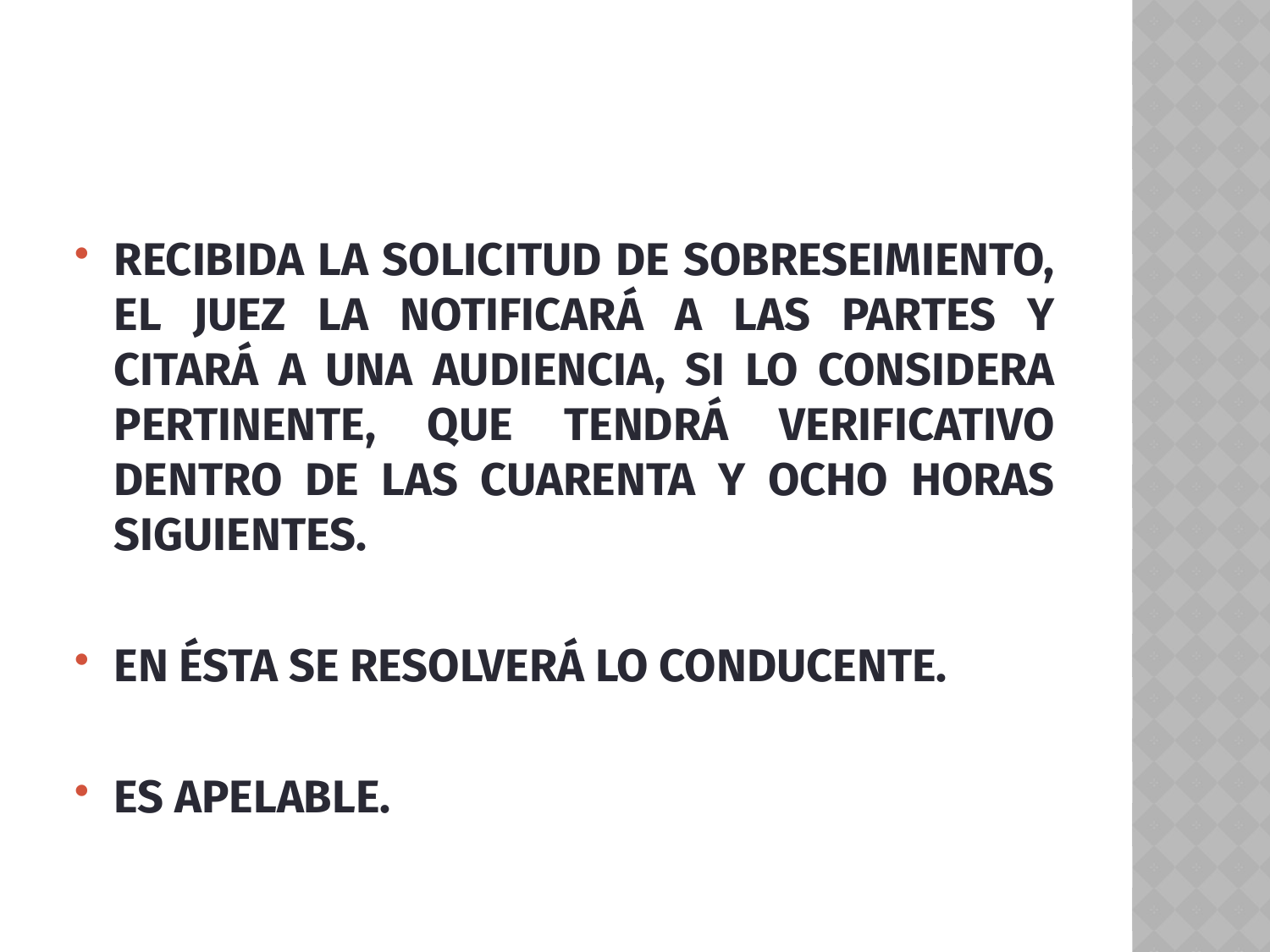

#
RECIBIDA LA SOLICITUD DE SOBRESEIMIENTO, EL JUEZ LA NOTIFICARÁ A LAS PARTES Y CITARÁ A UNA AUDIENCIA, SI LO CONSIDERA PERTINENTE, QUE TENDRÁ VERIFICATIVO DENTRO DE LAS CUARENTA Y OCHO HORAS SIGUIENTES.

EN ÉSTA SE RESOLVERÁ LO CONDUCENTE.

ES APELABLE.